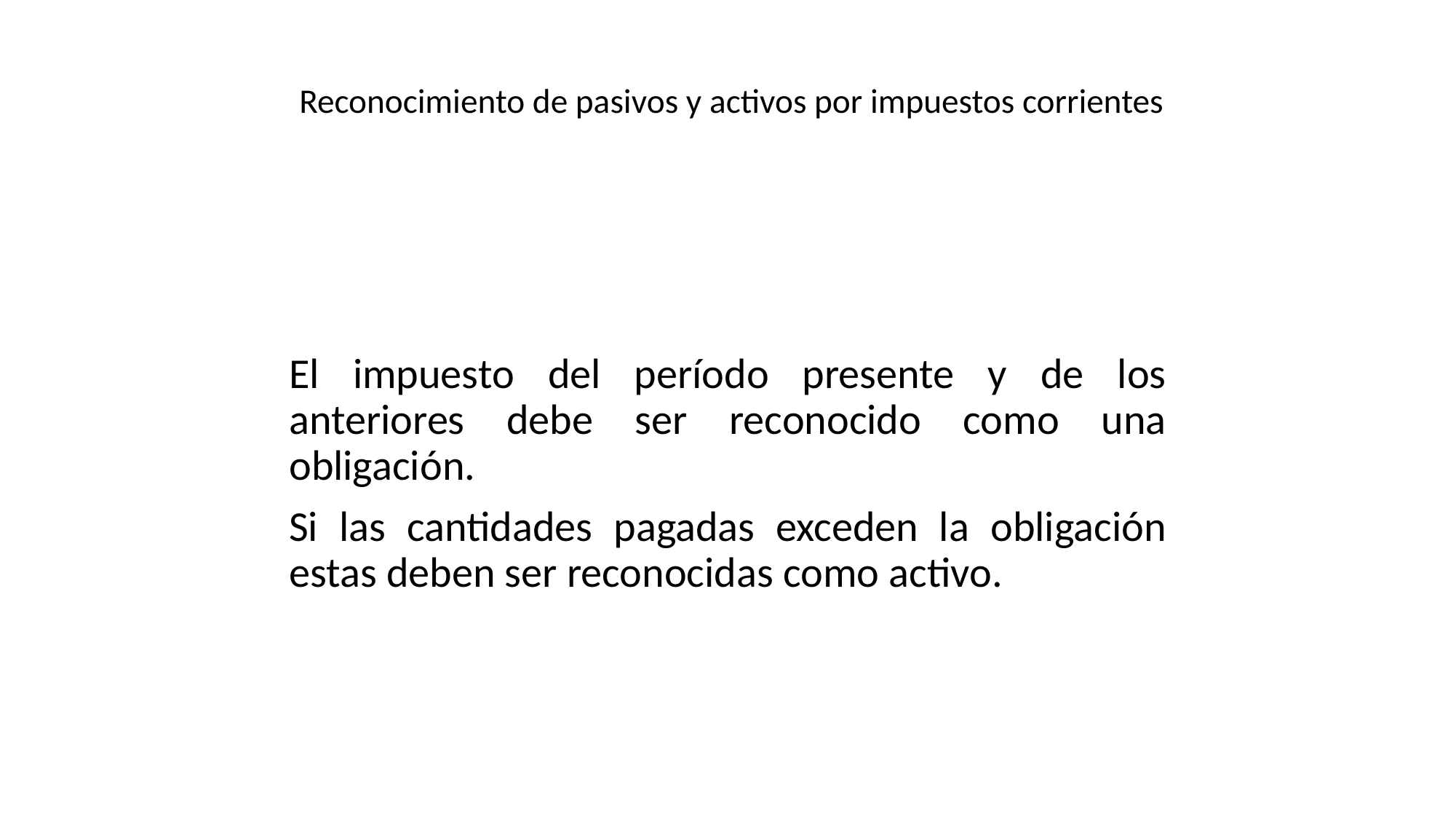

# Reconocimiento de pasivos y activos por impuestos corrientes
El impuesto del período presente y de los anteriores debe ser reconocido como una obligación.
Si las cantidades pagadas exceden la obligación estas deben ser reconocidas como activo.